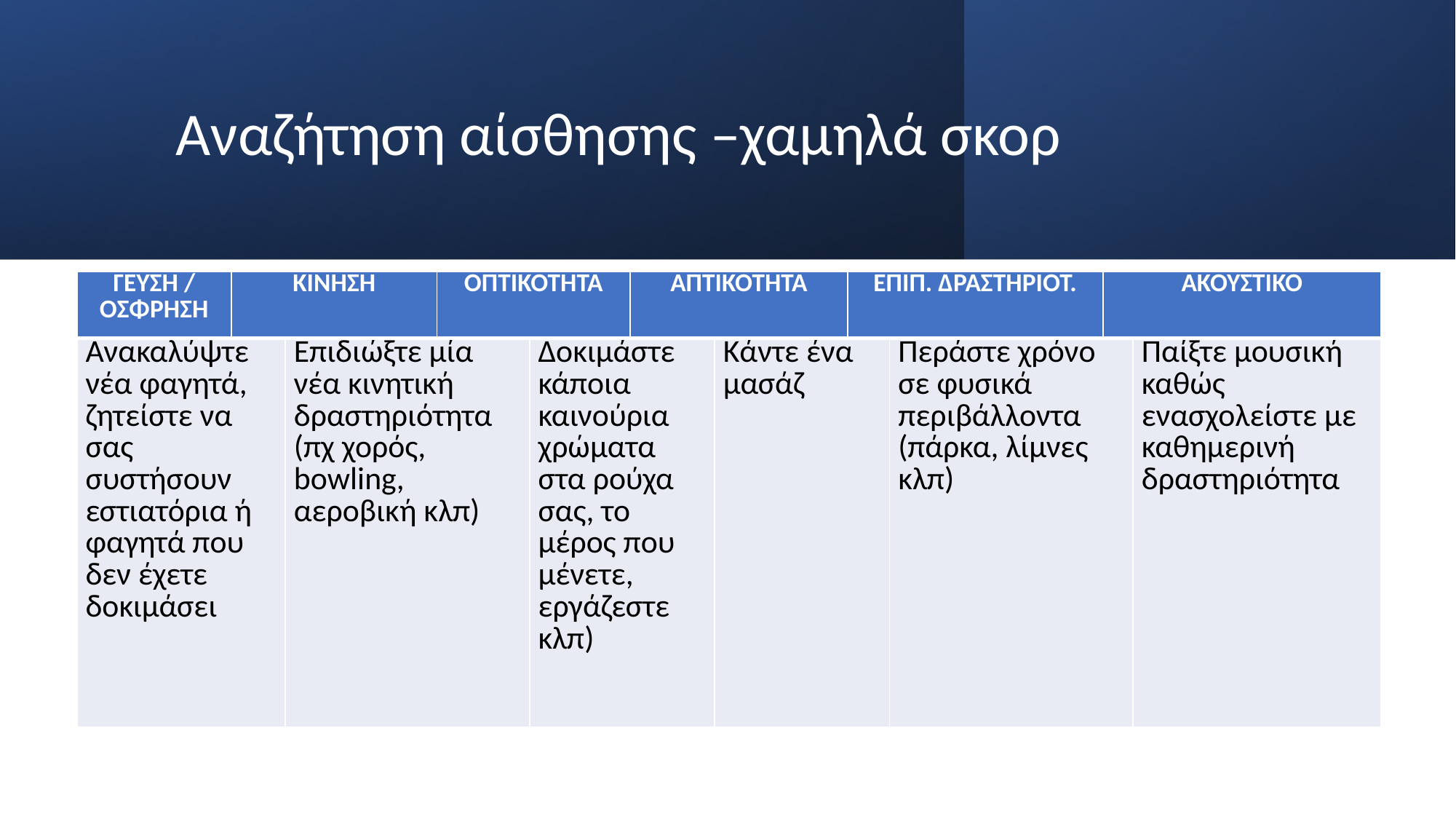

# Αναζήτηση αίσθησης –χαμηλά σκορ
| ΓΕΥΣΗ / ΟΣΦΡΗΣΗ | ΚΙΝΗΣΗ | ΟΠΤΙΚΟΤΗΤΑ | ΑΠΤΙΚΟΤΗΤΑ | ΕΠΙΠ. ΔΡΑΣΤΗΡΙΟΤ. | ΑΚΟΥΣΤΙΚΟ |
| --- | --- | --- | --- | --- | --- |
| Ανακαλύψτε νέα φαγητά, ζητείστε να σας συστήσουν εστιατόρια ή φαγητά που δεν έχετε δοκιμάσει | Επιδιώξτε μία νέα κινητική δραστηριότητα (πχ χορός, bowling, αεροβική κλπ) | Δοκιμάστε κάποια καινούρια χρώματα στα ρούχα σας, το μέρος που μένετε, εργάζεστε κλπ) | Κάντε ένα μασάζ | Περάστε χρόνο σε φυσικά περιβάλλοντα (πάρκα, λίμνες κλπ) | Παίξτε μουσική καθώς ενασχολείστε με καθημερινή δραστηριότητα |
| --- | --- | --- | --- | --- | --- |